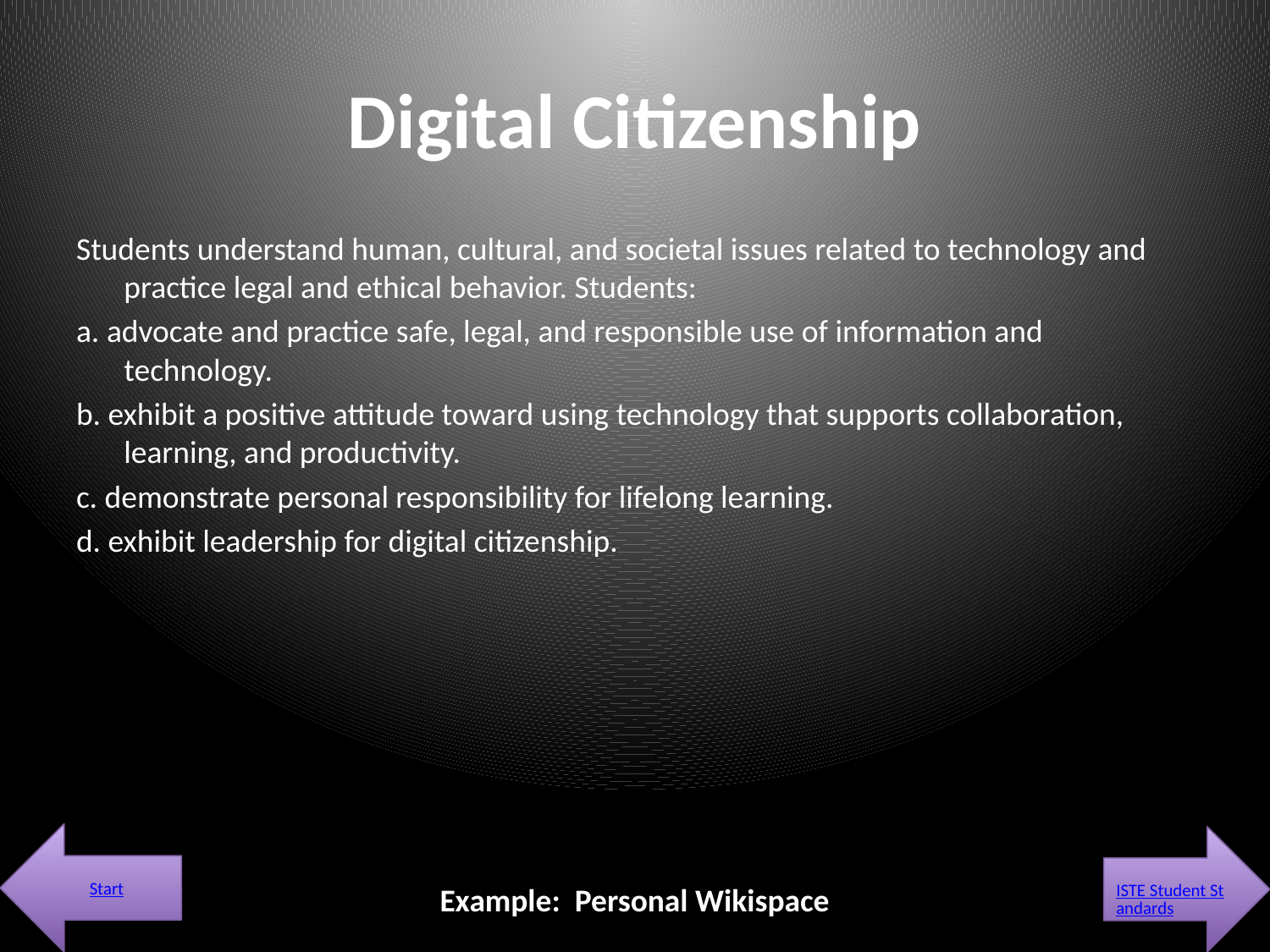

# Digital Citizenship
Students understand human, cultural, and societal issues related to technology and practice legal and ethical behavior. Students:
a. advocate and practice safe, legal, and responsible use of information and technology.
b. exhibit a positive attitude toward using technology that supports collaboration, learning, and productivity.
c. demonstrate personal responsibility for lifelong learning.
d. exhibit leadership for digital citizenship.
Start
ISTE Student Standards
Example:  Personal Wikispace